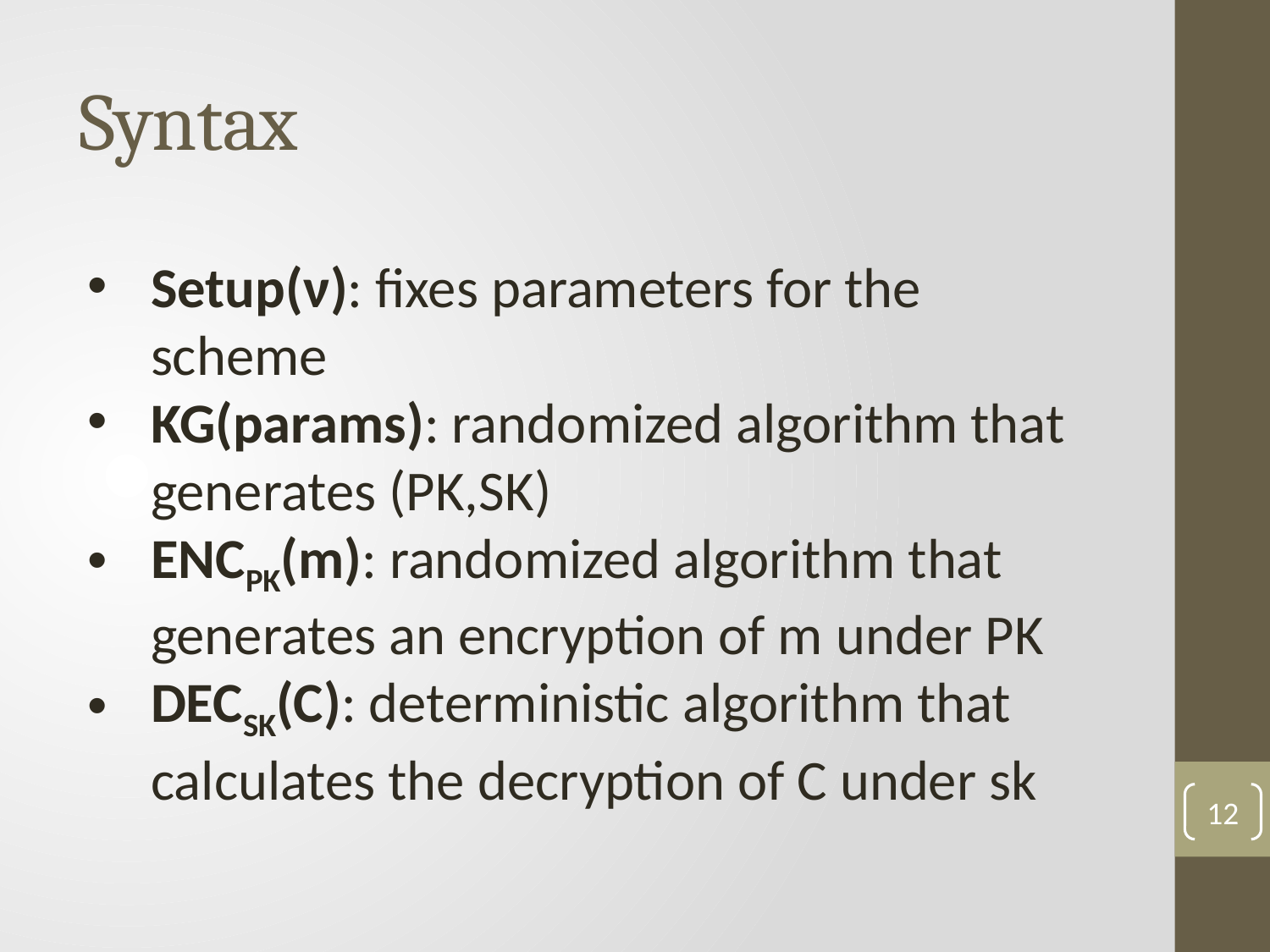

# Syntax
Setup(ν): fixes parameters for the scheme
KG(params): randomized algorithm that  generates (PK,SK)
ENCPK(m): randomized algorithm that generates an encryption of m under PK
DECSK(C): deterministic algorithm that calculates the decryption of C under sk
12